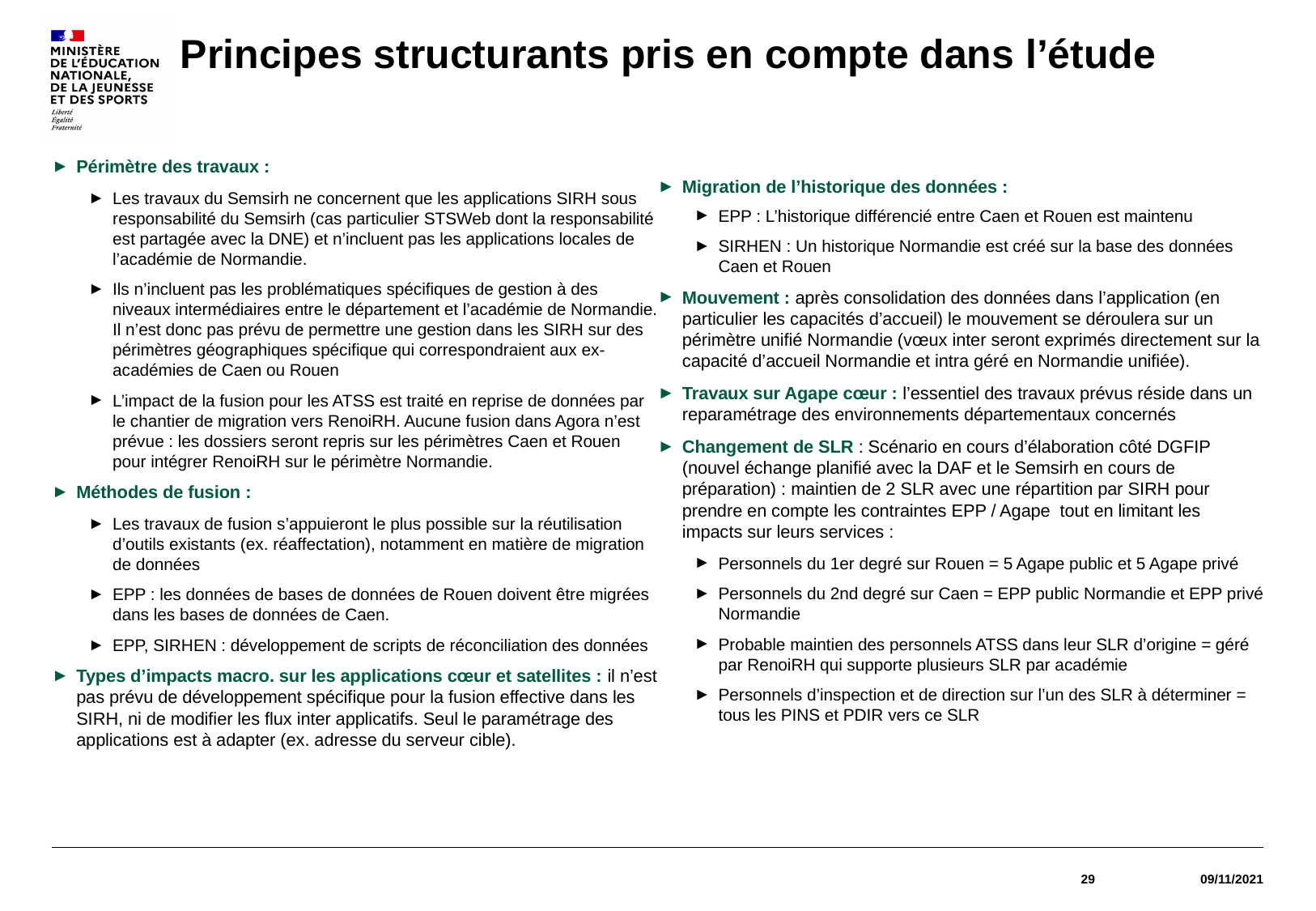

# Principes structurants pris en compte dans l’étude
Périmètre des travaux :
Les travaux du Semsirh ne concernent que les applications SIRH sous responsabilité du Semsirh (cas particulier STSWeb dont la responsabilité est partagée avec la DNE) et n’incluent pas les applications locales de l’académie de Normandie.
Ils n’incluent pas les problématiques spécifiques de gestion à des niveaux intermédiaires entre le département et l’académie de Normandie. Il n’est donc pas prévu de permettre une gestion dans les SIRH sur des périmètres géographiques spécifique qui correspondraient aux ex-académies de Caen ou Rouen
L’impact de la fusion pour les ATSS est traité en reprise de données par le chantier de migration vers RenoiRH. Aucune fusion dans Agora n’est prévue : les dossiers seront repris sur les périmètres Caen et Rouen pour intégrer RenoiRH sur le périmètre Normandie.
Méthodes de fusion :
Les travaux de fusion s’appuieront le plus possible sur la réutilisation d’outils existants (ex. réaffectation), notamment en matière de migration de données
EPP : les données de bases de données de Rouen doivent être migrées dans les bases de données de Caen.
EPP, SIRHEN : développement de scripts de réconciliation des données
Types d’impacts macro. sur les applications cœur et satellites : il n’est pas prévu de développement spécifique pour la fusion effective dans les SIRH, ni de modifier les flux inter applicatifs. Seul le paramétrage des applications est à adapter (ex. adresse du serveur cible).

Migration de l’historique des données :
EPP : L’historique différencié entre Caen et Rouen est maintenu
SIRHEN : Un historique Normandie est créé sur la base des données Caen et Rouen
Mouvement : après consolidation des données dans l’application (en particulier les capacités d’accueil) le mouvement se déroulera sur un périmètre unifié Normandie (vœux inter seront exprimés directement sur la capacité d’accueil Normandie et intra géré en Normandie unifiée).
Travaux sur Agape cœur : l’essentiel des travaux prévus réside dans un reparamétrage des environnements départementaux concernés
Changement de SLR : Scénario en cours d’élaboration côté DGFIP (nouvel échange planifié avec la DAF et le Semsirh en cours de préparation) : maintien de 2 SLR avec une répartition par SIRH pour prendre en compte les contraintes EPP / Agape  tout en limitant les impacts sur leurs services :
Personnels du 1er degré sur Rouen = 5 Agape public et 5 Agape privé
Personnels du 2nd degré sur Caen = EPP public Normandie et EPP privé Normandie
Probable maintien des personnels ATSS dans leur SLR d’origine = géré par RenoiRH qui supporte plusieurs SLR par académie
Personnels d’inspection et de direction sur l’un des SLR à déterminer = tous les PINS et PDIR vers ce SLR

29
09/11/2021